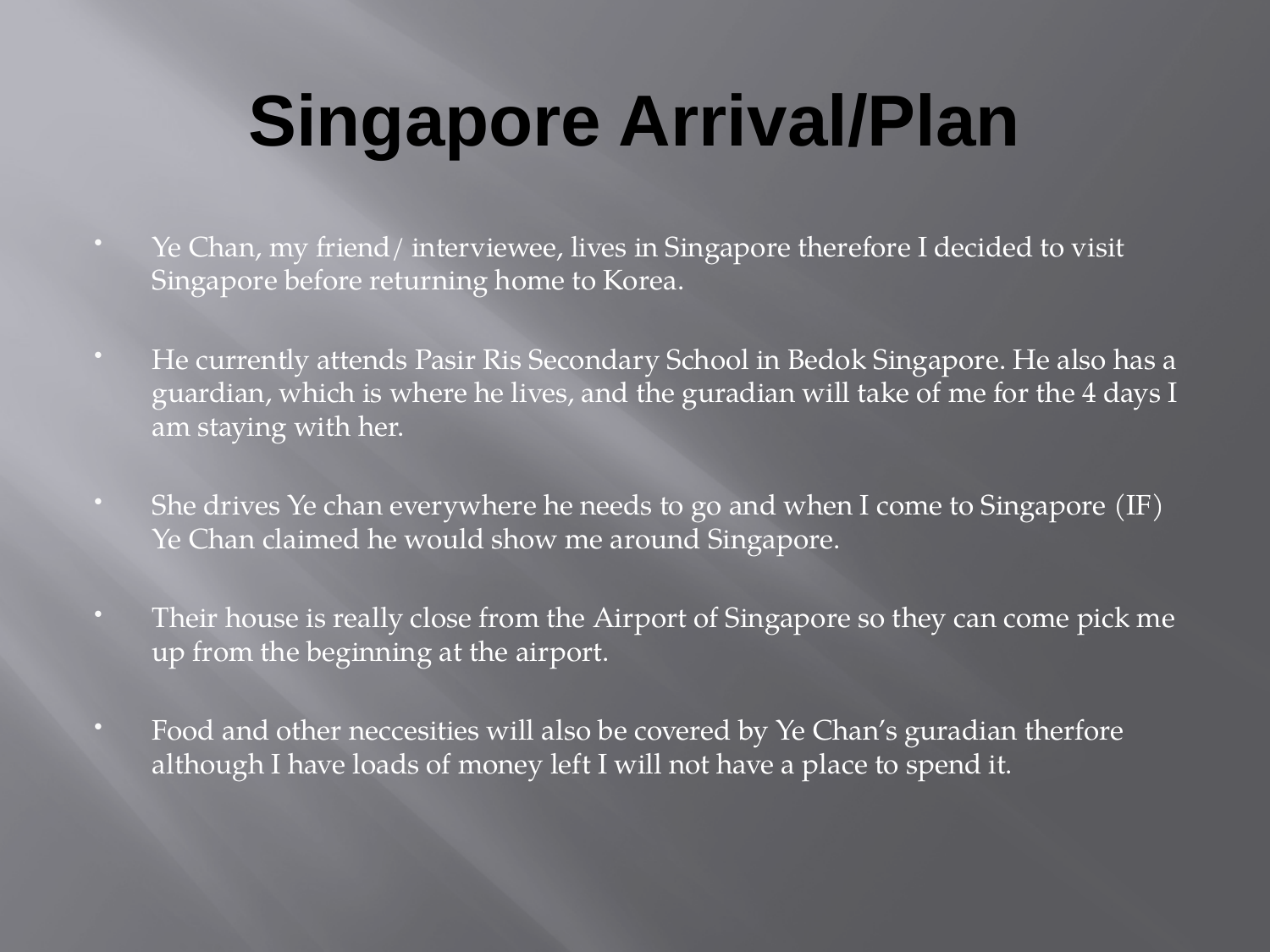

# Singapore Arrival/Plan
Ye Chan, my friend/ interviewee, lives in Singapore therefore I decided to visit Singapore before returning home to Korea.

He currently attends Pasir Ris Secondary School in Bedok Singapore. He also has a guardian, which is where he lives, and the guradian will take of me for the 4 days I am staying with her.

She drives Ye chan everywhere he needs to go and when I come to Singapore (IF) Ye Chan claimed he would show me around Singapore.

Their house is really close from the Airport of Singapore so they can come pick me up from the beginning at the airport.

Food and other neccesities will also be covered by Ye Chan’s guradian therfore although I have loads of money left I will not have a place to spend it.